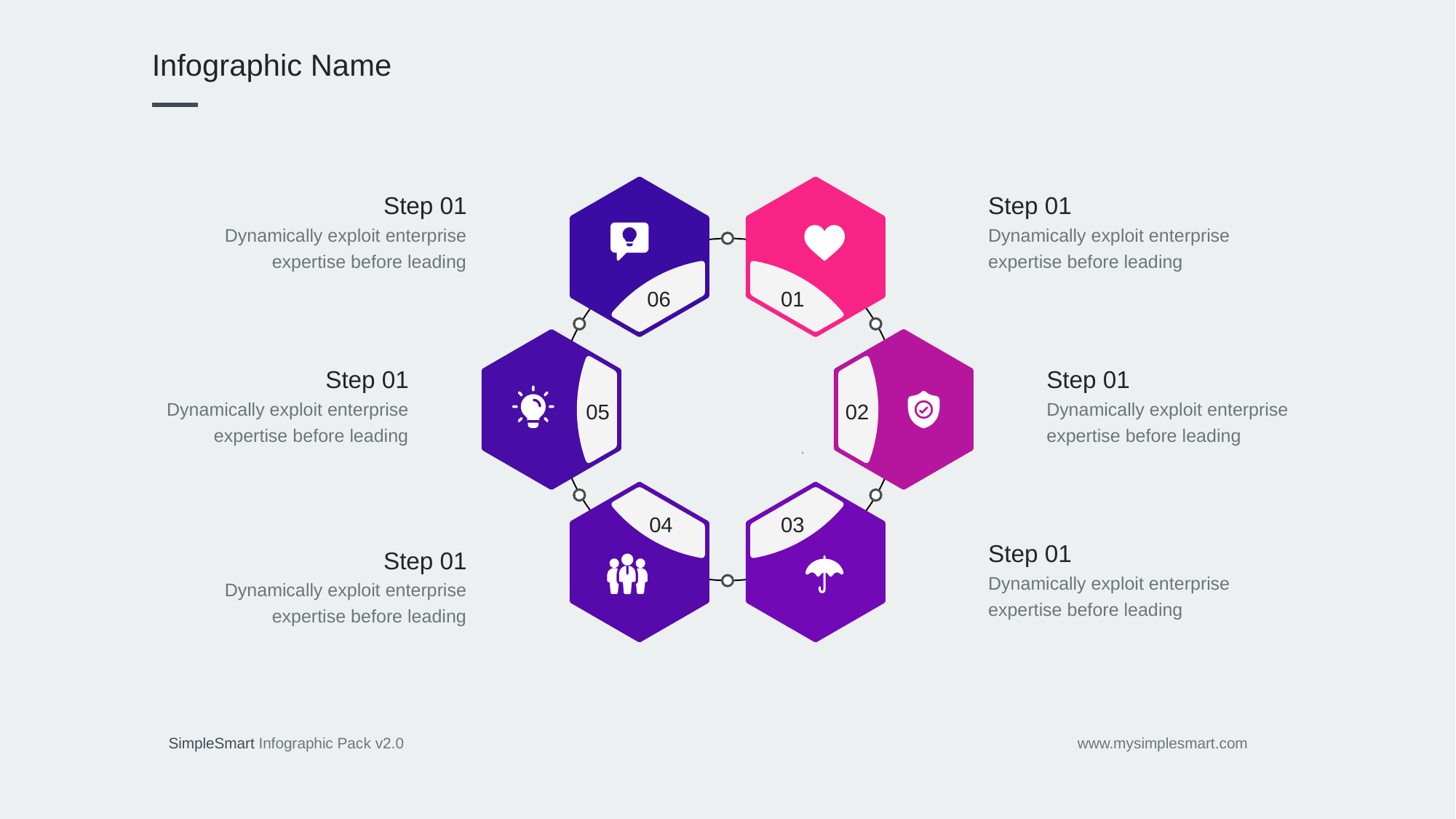

Infographic Name

06
01

05
02

04
03

Step 01
Dynamically exploit enterprise
expertise before leading
Step 01
Dynamically exploit enterprise
expertise before leading
Step 01
Dynamically exploit enterprise
expertise before leading
Step 01
Dynamically exploit enterprise
expertise before leading
Step 01
Dynamically exploit enterprise
expertise before leading
Step 01
Dynamically exploit enterprise
expertise before leading
26